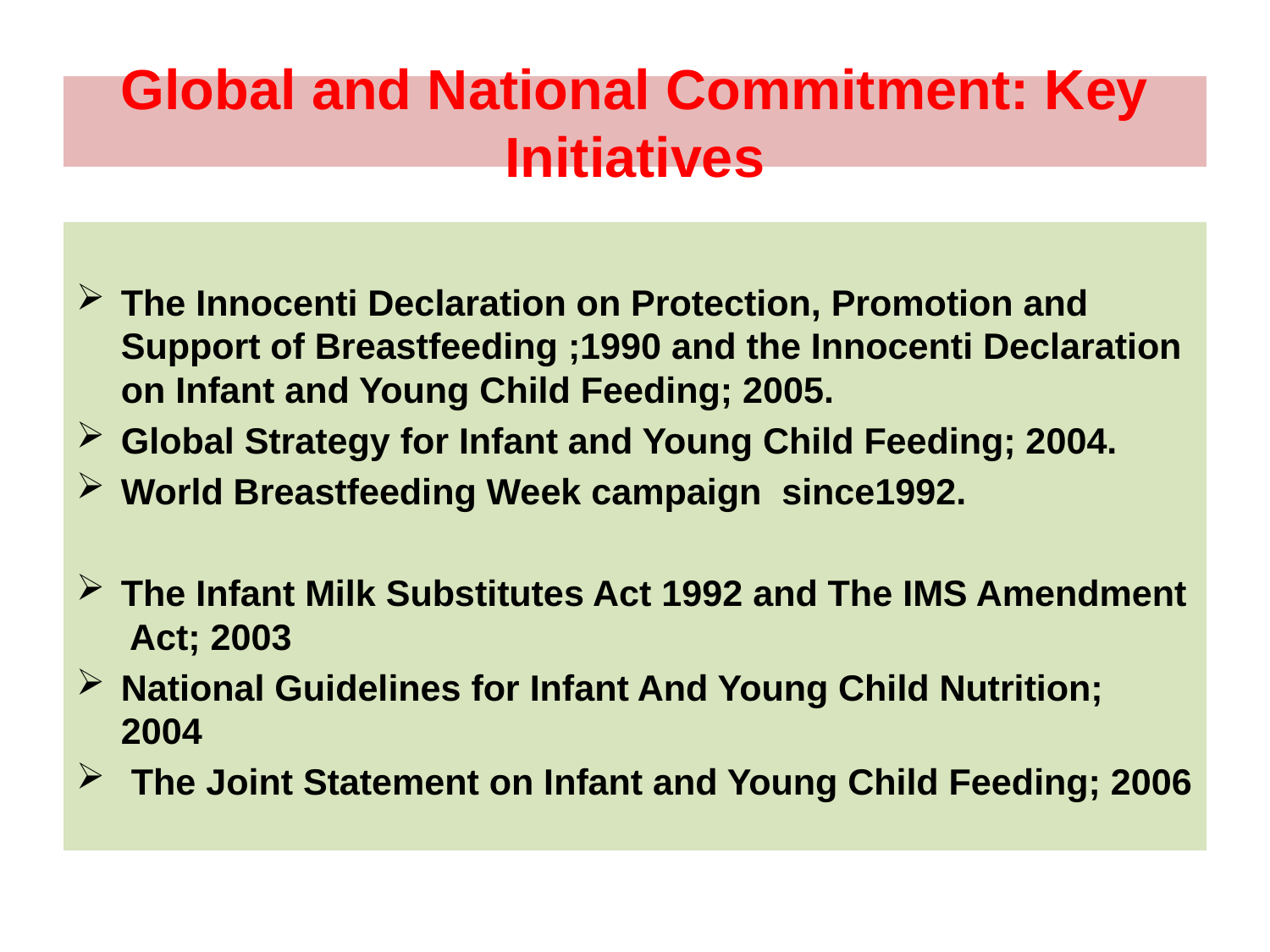

# Global and National Commitment: Key Initiatives

The Innocenti Declaration on Protection, Promotion and Support of Breastfeeding ;1990 and the Innocenti Declaration on Infant and Young Child Feeding; 2005.
Global Strategy for Infant and Young Child Feeding; 2004.
World Breastfeeding Week campaign  since1992.

The Infant Milk Substitutes Act 1992 and The IMS Amendment  Act; 2003
National Guidelines for Infant And Young Child Nutrition; 2004
 The Joint Statement on Infant and Young Child Feeding; 2006